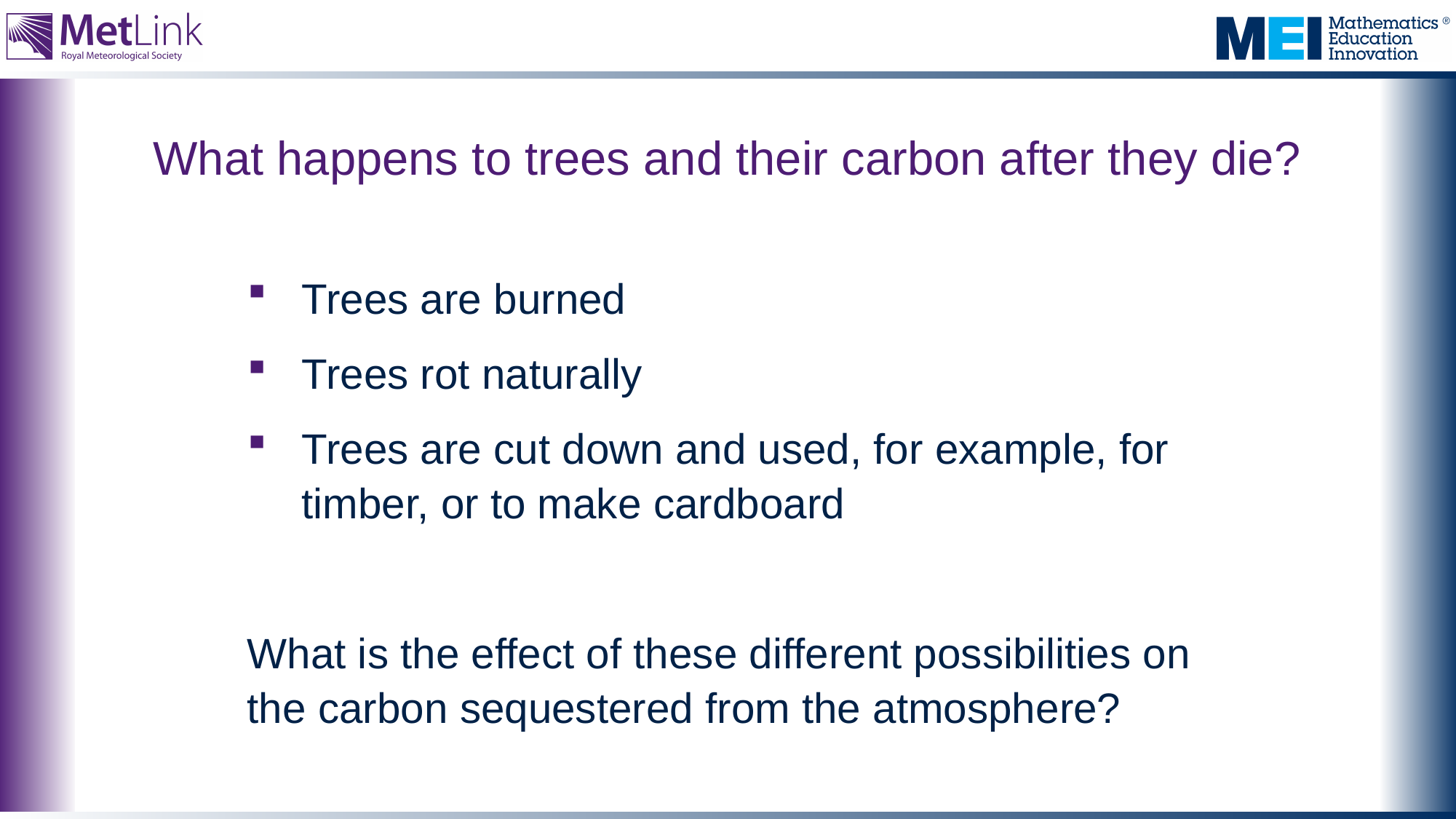

# What happens to trees and their carbon after they die?

Trees are burned
Trees rot naturally
Trees are cut down and used, for example, for timber, or to make cardboard

What is the effect of these different possibilities on the carbon sequestered from the atmosphere?